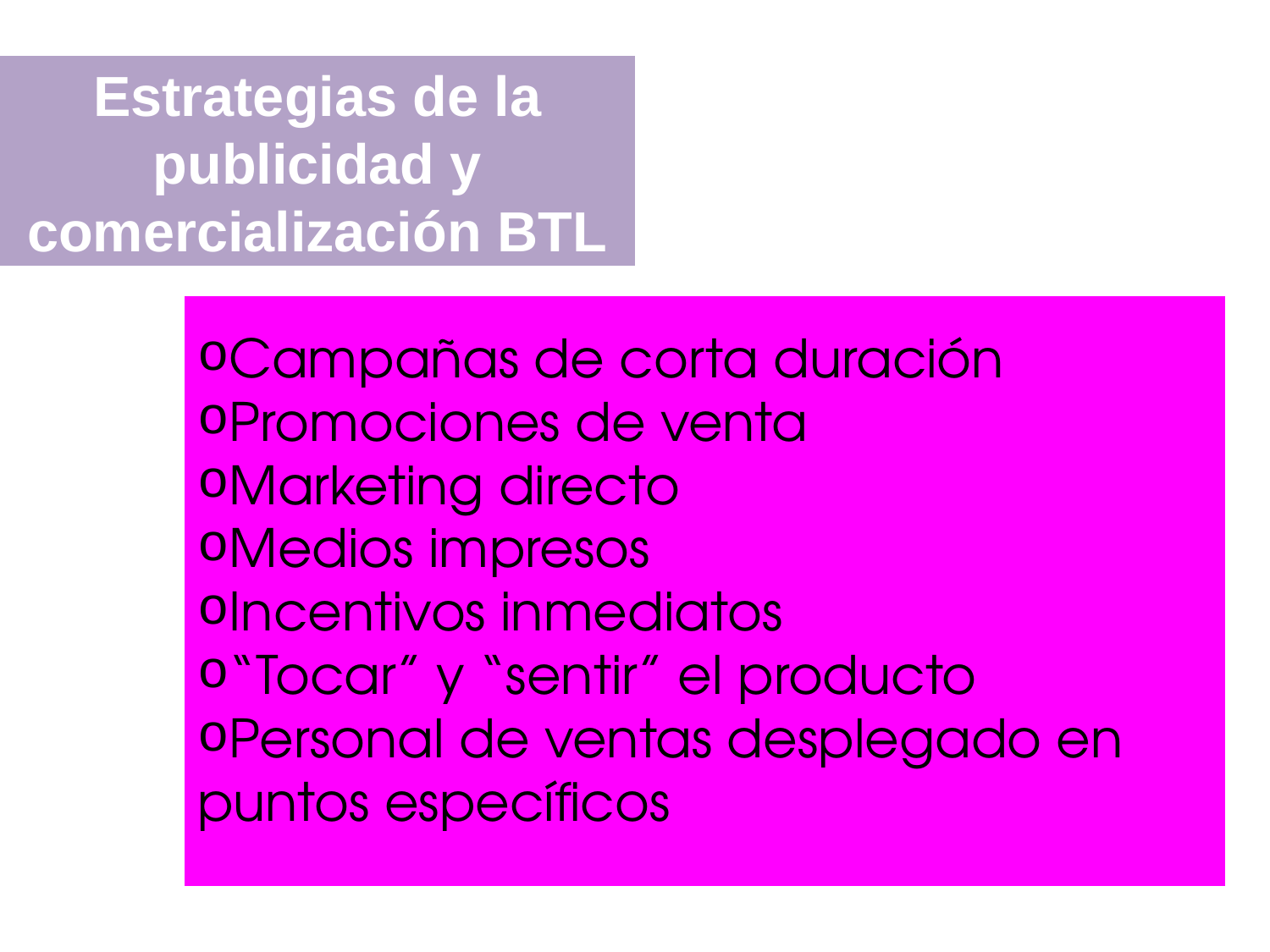

Estrategias de la publicidad y comercialización BTL
Campañas de corta duración
Promociones de venta
Marketing directo
Medios impresos
Incentivos inmediatos
“Tocar” y “sentir” el producto
Personal de ventas desplegado en puntos específicos